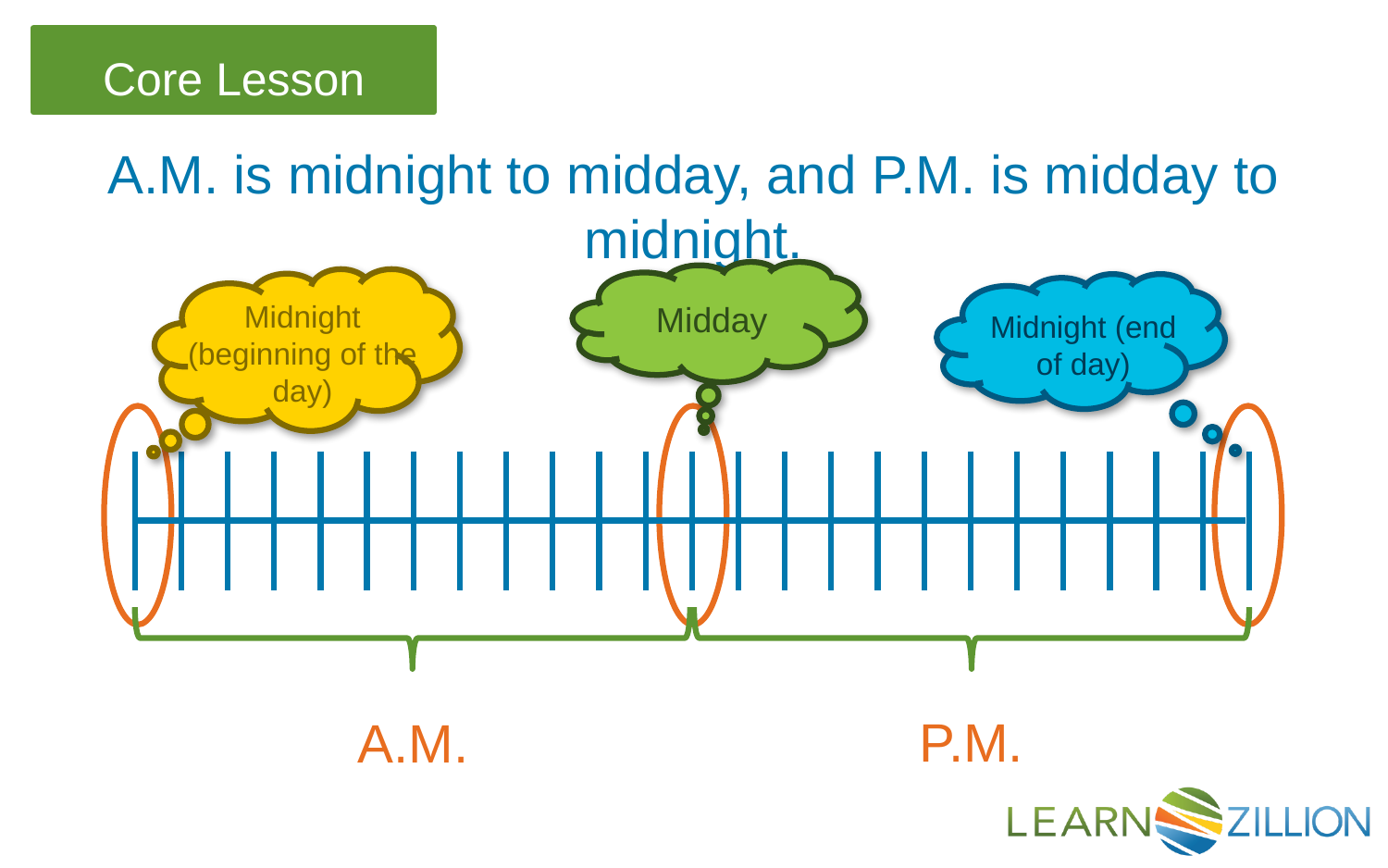

A.M. is midnight to midday, and P.M. is midday to midnight.

Midnight (beginning of the day)
Midday
Midnight (end of day)

P.M.
A.M.